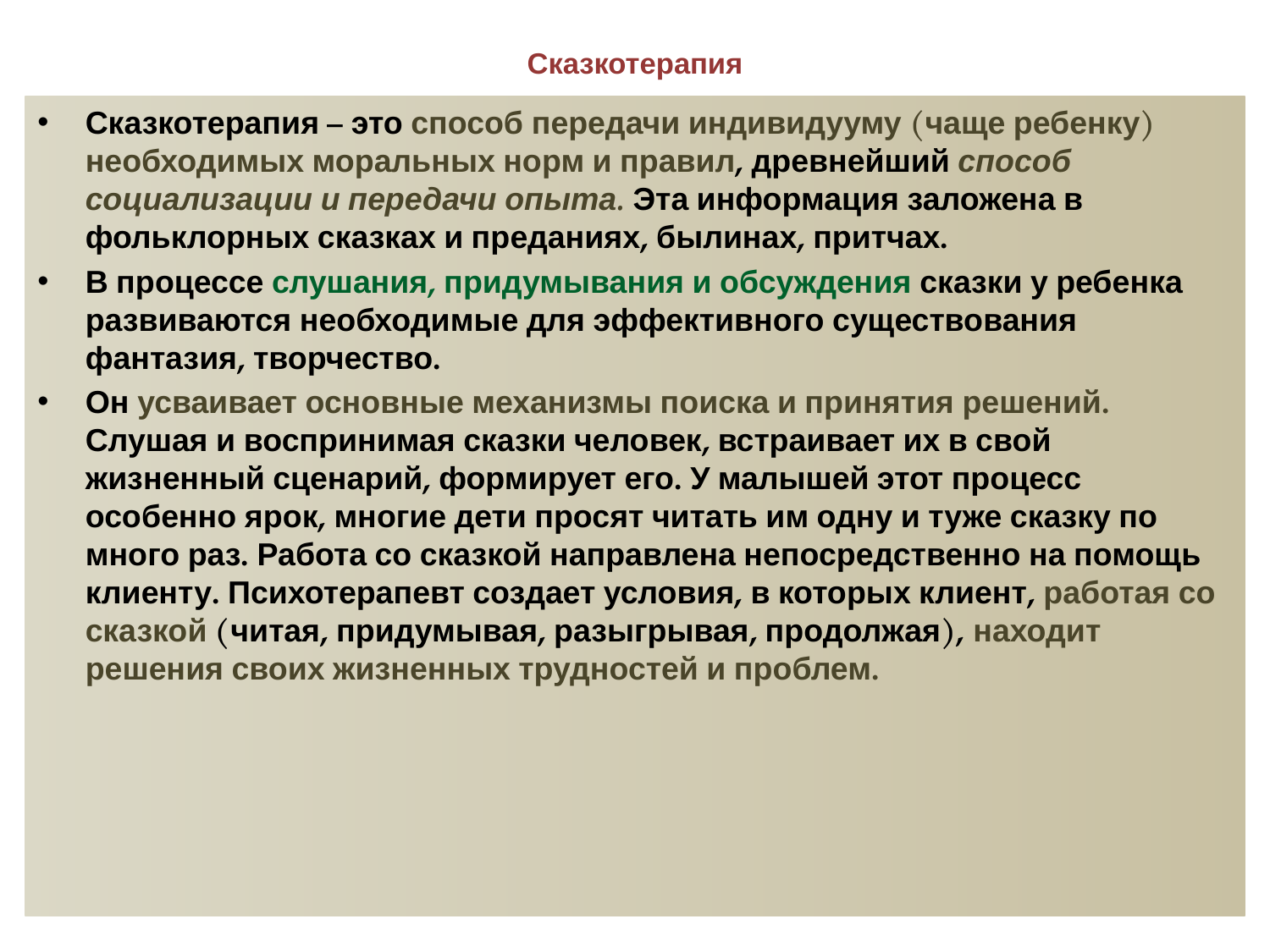

# Сказкотерапия
Сказкотерапия – это способ передачи индивидууму (чаще ребенку) необходимых моральных норм и правил, древнейший способ социализации и передачи опыта. Эта информация заложена в фольклорных сказках и преданиях, былинах, притчах.
В процессе слушания, придумывания и обсуждения сказки у ребенка развиваются необходимые для эффективного существования фантазия, творчество.
Он усваивает основные механизмы поиска и принятия решений. Слушая и воспринимая сказки человек, встраивает их в свой жизненный сценарий, формирует его. У малышей этот процесс особенно ярок, многие дети просят читать им одну и туже сказку по много раз. Работа со сказкой направлена непосредственно на помощь клиенту. Психотерапевт создает условия, в которых клиент, работая со сказкой (читая, придумывая, разыгрывая, продолжая), находит решения своих жизненных трудностей и проблем.